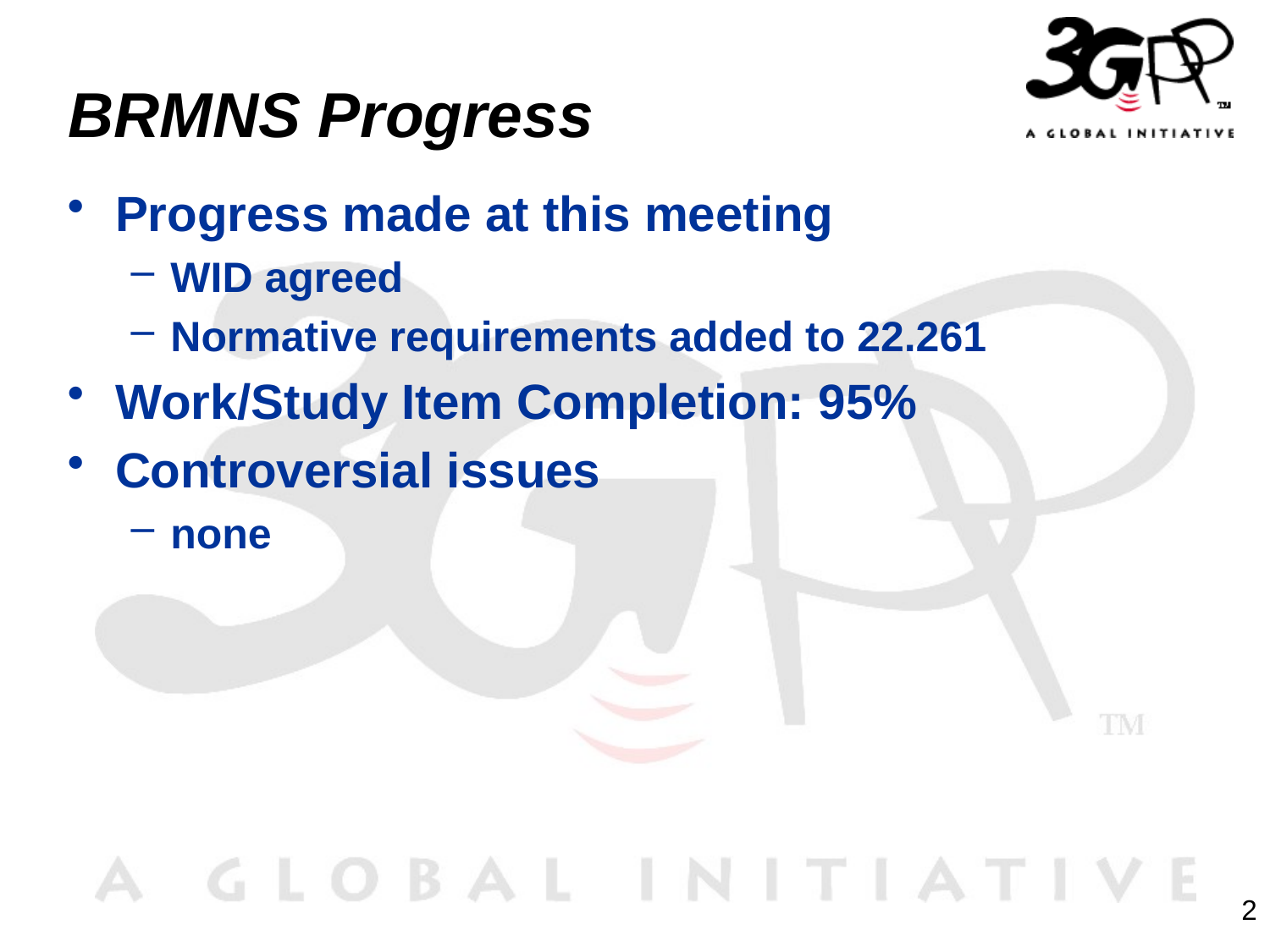

# BRMNS Progress
Progress made at this meeting
WID agreed
Normative requirements added to 22.261
Work/Study Item Completion: 95%
Controversial issues
none
2